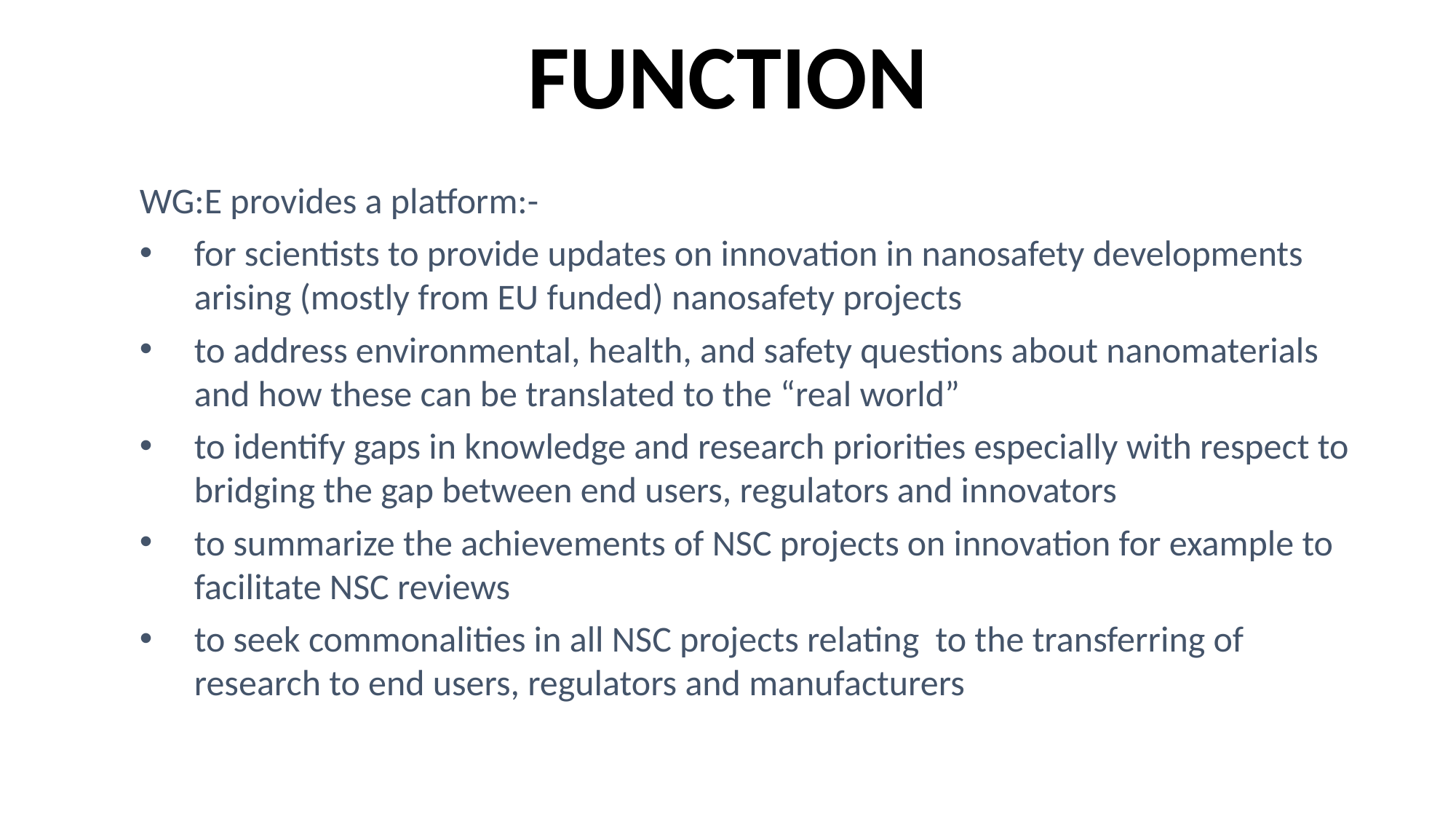

# FUNCTION
WG:E provides a platform:-
for scientists to provide updates on innovation in nanosafety developments arising (mostly from EU funded) nanosafety projects
to address environmental, health, and safety questions about nanomaterials and how these can be translated to the “real world”
to identify gaps in knowledge and research priorities especially with respect to bridging the gap between end users, regulators and innovators
to summarize the achievements of NSC projects on innovation for example to facilitate NSC reviews
to seek commonalities in all NSC projects relating  to the transferring of  research to end users, regulators and manufacturers